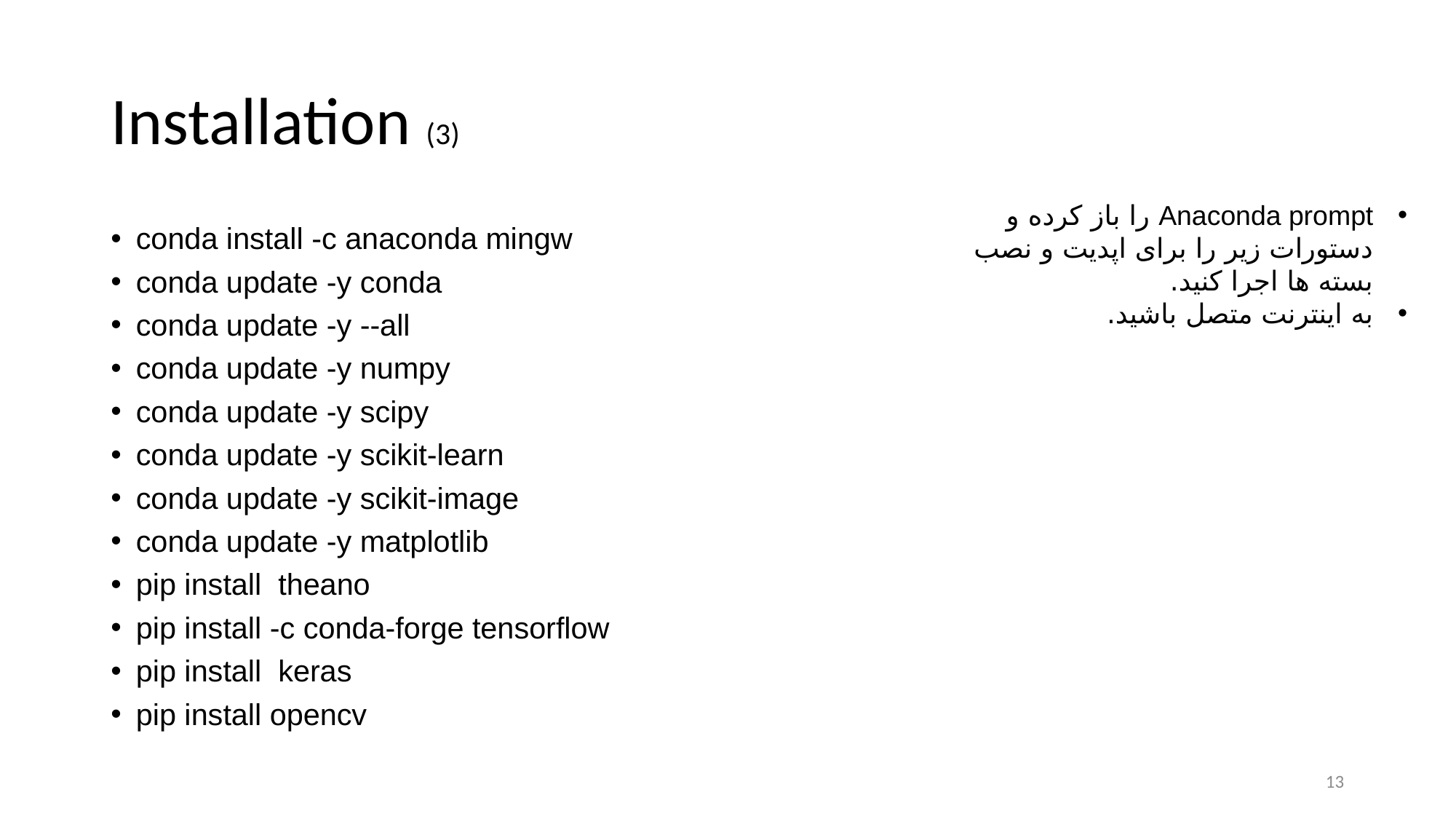

# Installation (3)
Anaconda prompt را باز کرده و دستورات زیر را برای اپدیت و نصب بسته ها اجرا کنید.
به اینترنت متصل باشید.
conda install -c anaconda mingw
conda update -y conda
conda update -y --all
conda update -y numpy
conda update -y scipy
conda update -y scikit-learn
conda update -y scikit-image
conda update -y matplotlib
pip install  theano
pip install -c conda-forge tensorflow
pip install  keras
pip install opencv
13